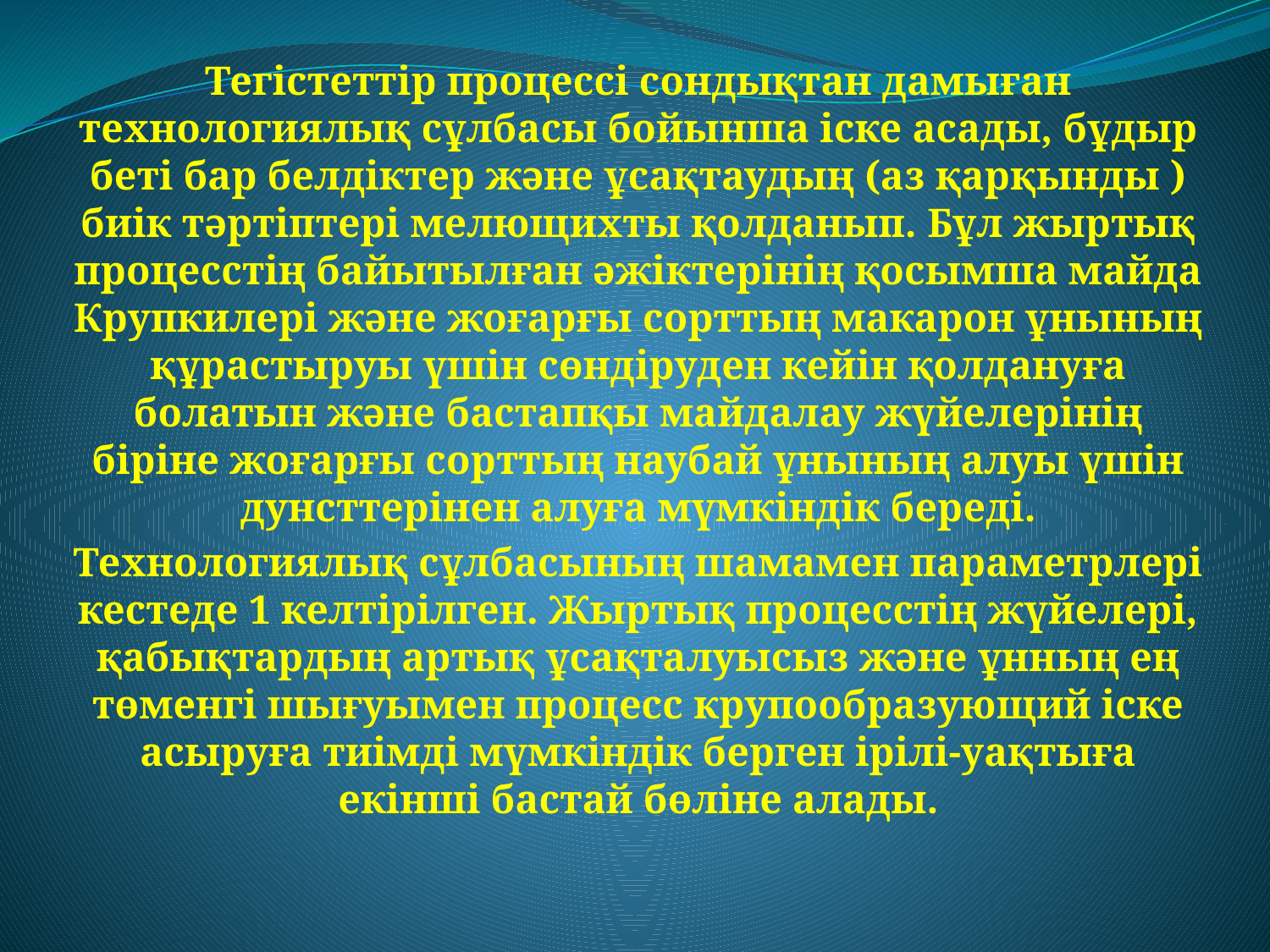

Тегiстеттiр процессi сондықтан дамыған технологиялық сұлбасы бойынша iске асады, бұдыр бетi бар белдiктер және ұсақтаудың (аз қарқынды ) биiк тәртiптерi мелющихты қолданып. Бұл жыртық процесстiң байытылған әжiктерiнiң қосымша майда Крупкилерi және жоғарғы сорттың макарон ұнының құрастыруы үшiн сөндiруден кейiн қолдануға болатын және бастапқы майдалау жүйелерiнiң бiрiне жоғарғы сорттың наубай ұнының алуы үшiн дунсттерiнен алуға мүмкiндiк бередi.
Технологиялық сұлбасының шамамен параметрлерi кестеде 1 келтiрiлген. Жыртық процесстiң жүйелерi, қабықтардың артық ұсақталуысыз және ұнның ең төменгi шығуымен процесс крупообразующий iске асыруға тиiмдi мүмкiндiк берген iрiлi-уақтыға екiншi бастай бөлiне алады.